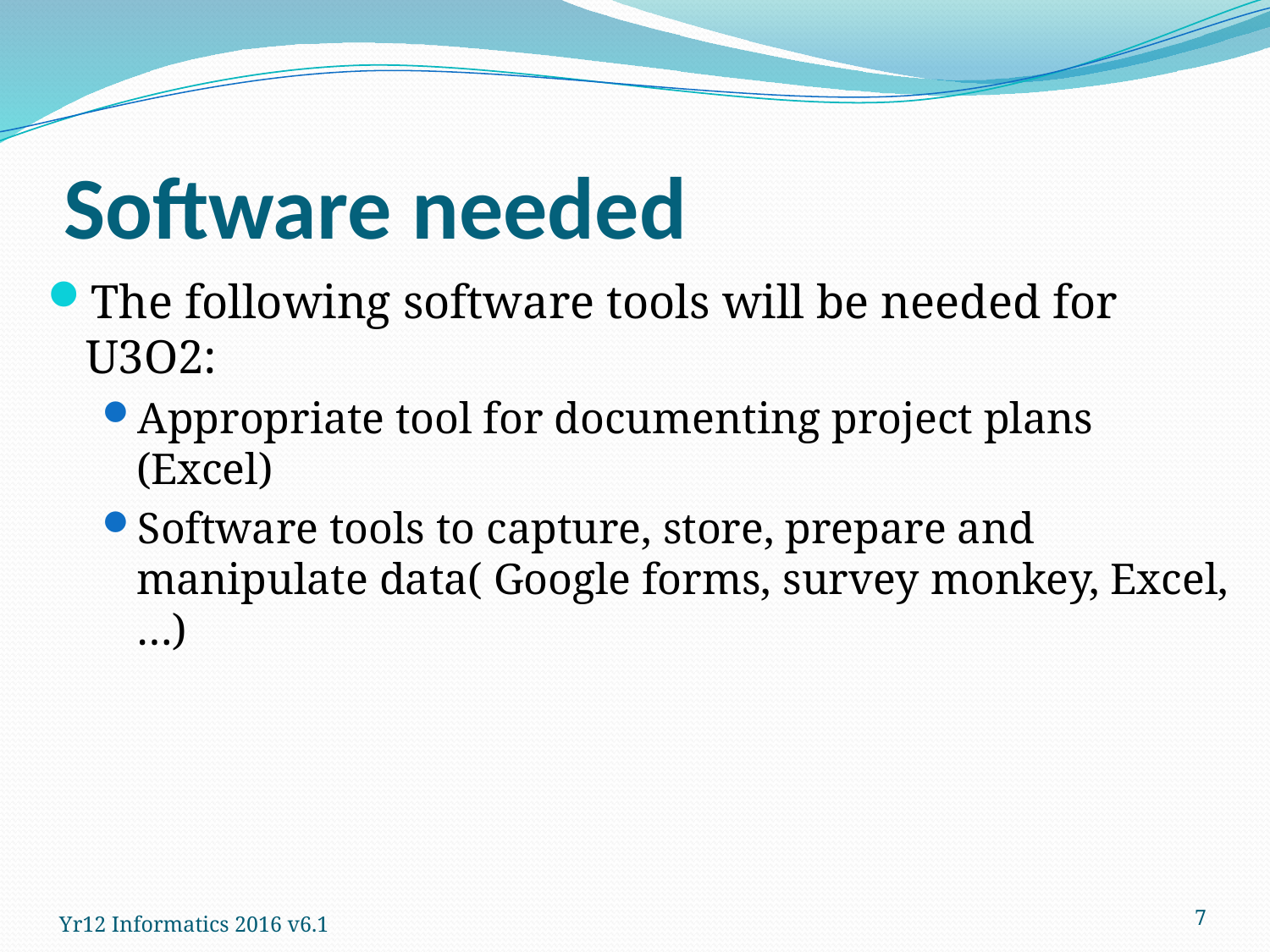

Software needed
The following software tools will be needed for U3O2:
Appropriate tool for documenting project plans (Excel)
Software tools to capture, store, prepare and manipulate data( Google forms, survey monkey, Excel, …)

7
Yr12 Informatics 2016 v6.1